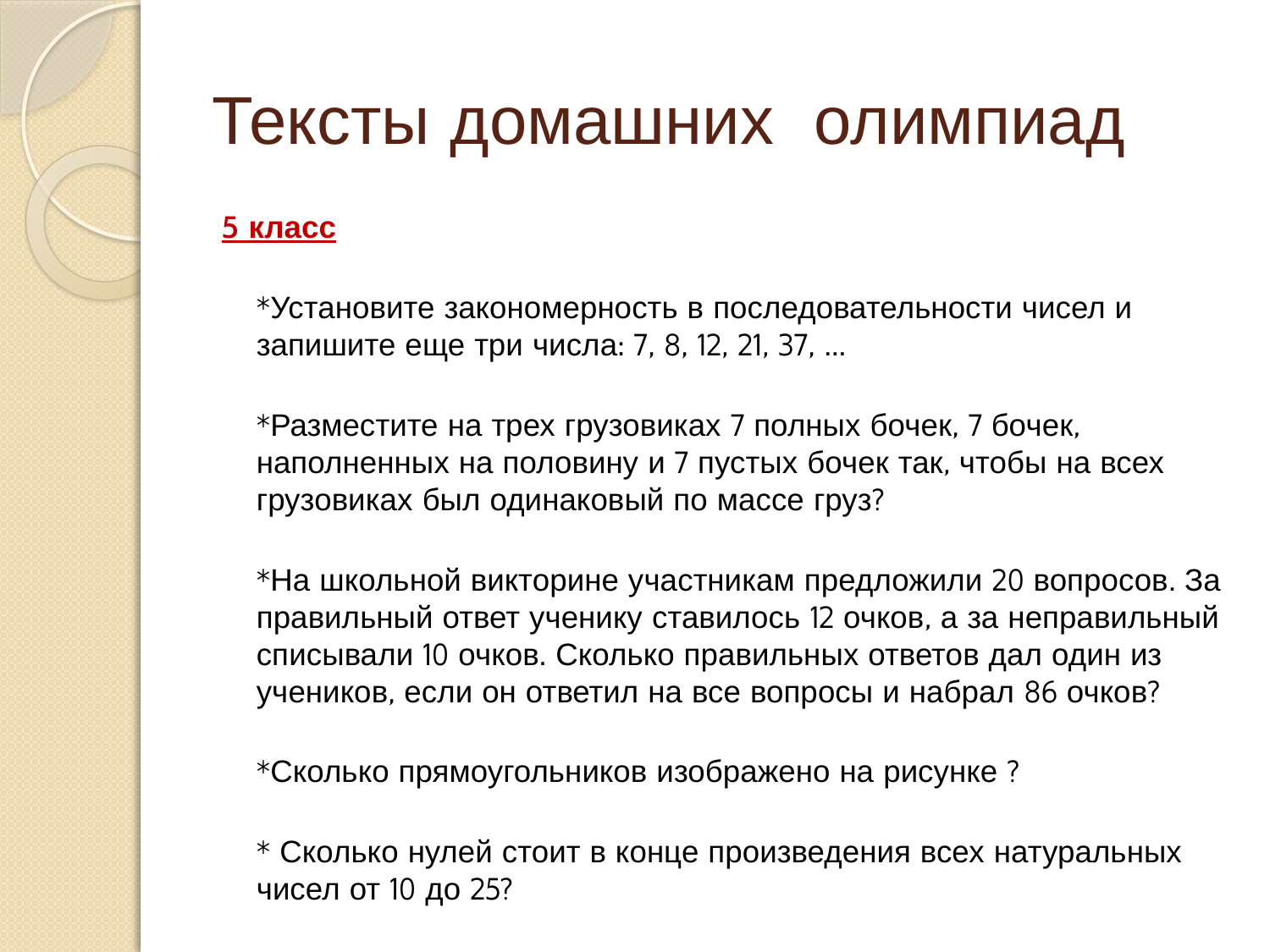

# Тексты домашних  олимпиад
5 класс
*Установите закономерность в последовательности чисел и 
запишите еще три числа: 7, 8, 12, 21, 37, …
*Разместите на трех грузовиках 7 полных бочек, 7 бочек,
наполненных на половину и 7 пустых бочек так, чтобы на всех
грузовиках был одинаковый по массе груз?
*На школьной викторине участникам предложили 20 вопросов. За правильный ответ ученику ставилось 12 очков, а за неправильный списывали 10 очков. Сколько правильных ответов дал один из учеников, если он ответил на все вопросы и набрал 86 очков?
*Сколько прямоугольников изображено на рисунке ?
* Сколько нулей стоит в конце произведения всех натуральных
чисел от 10 до 25?